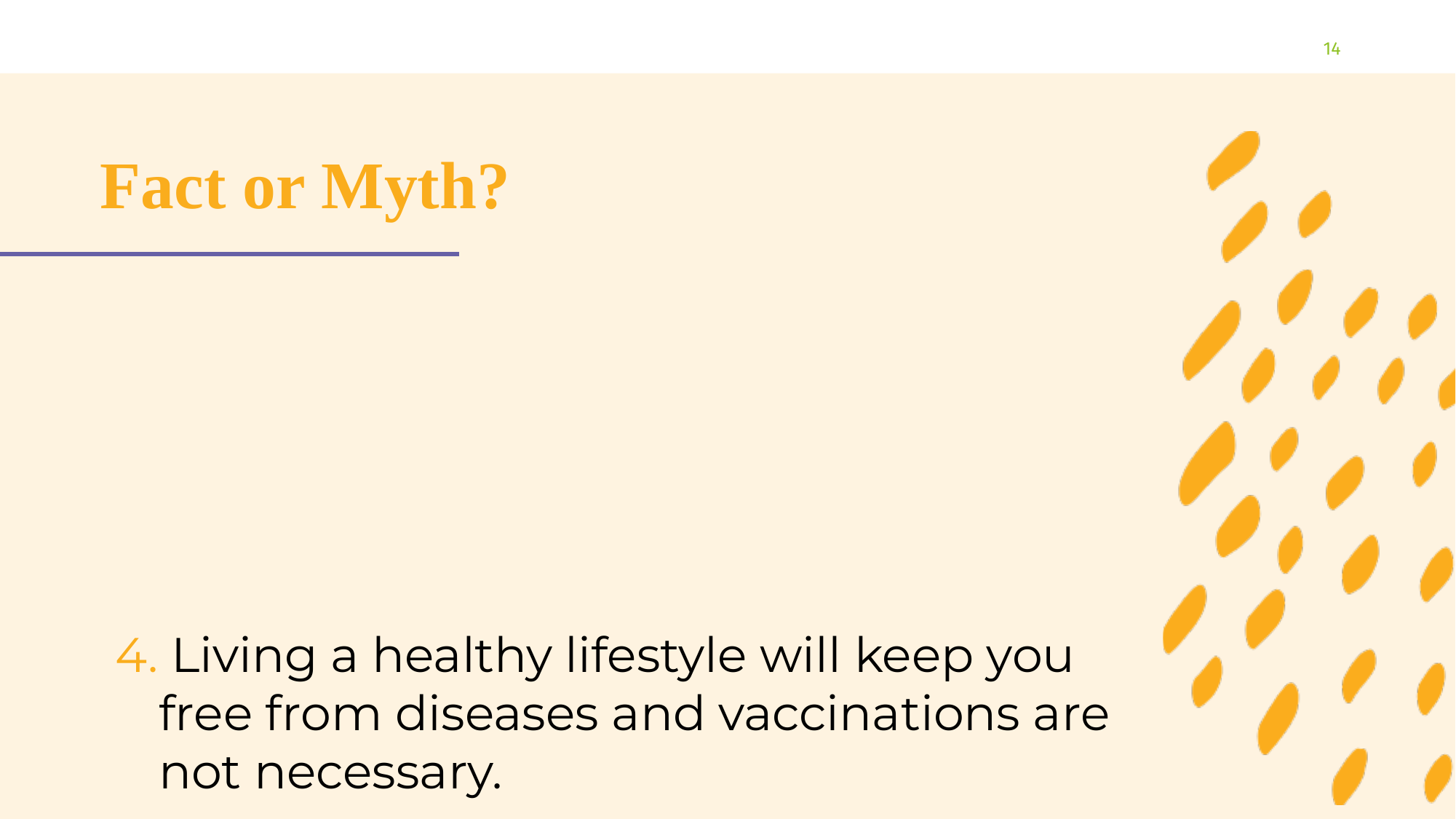

14
# Fact or Myth?
4. Living a healthy lifestyle will keep you free from diseases and vaccinations are not necessary.